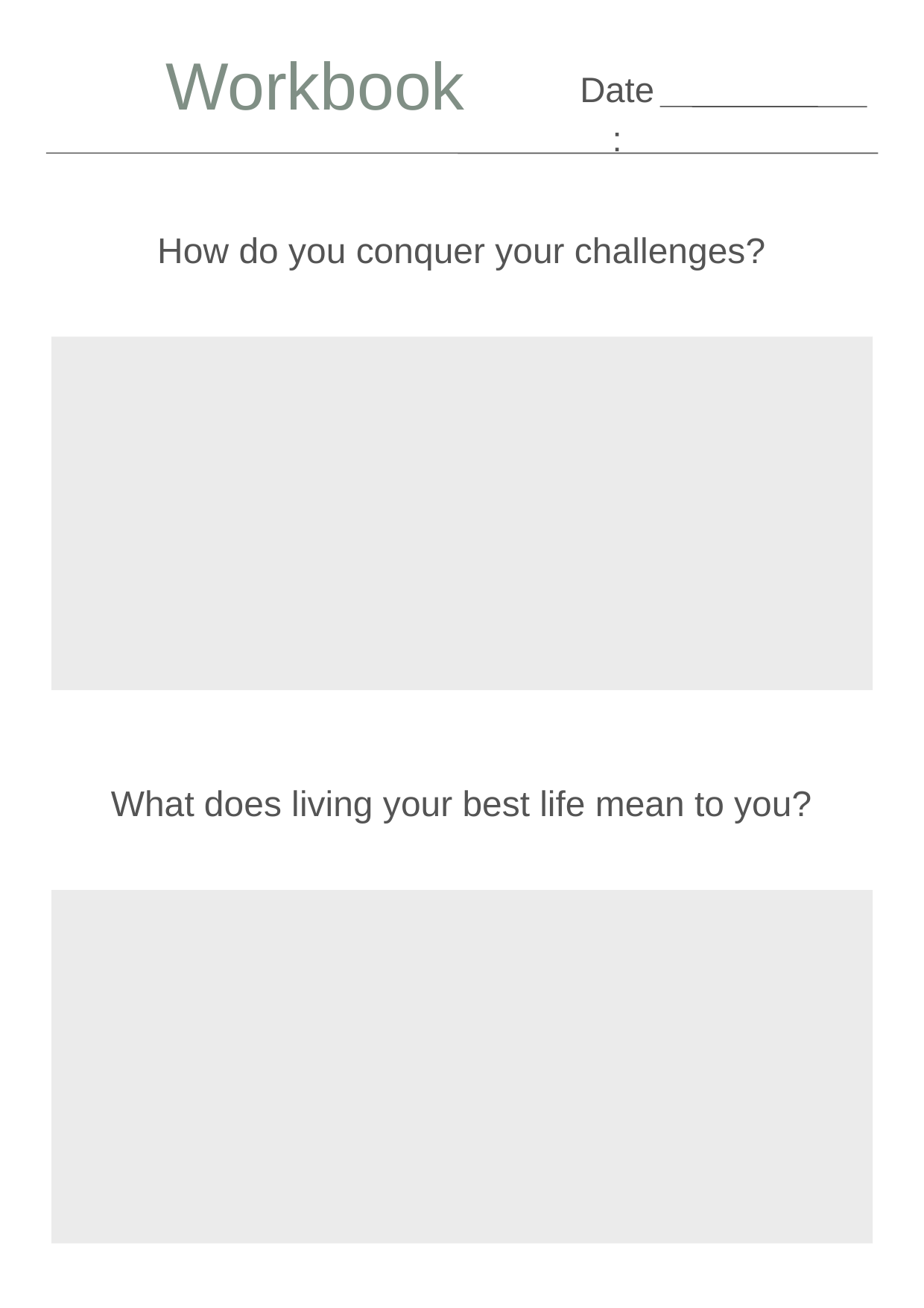

Workbook
Date:

How do you conquer your challenges?

What does living your best life mean to you?